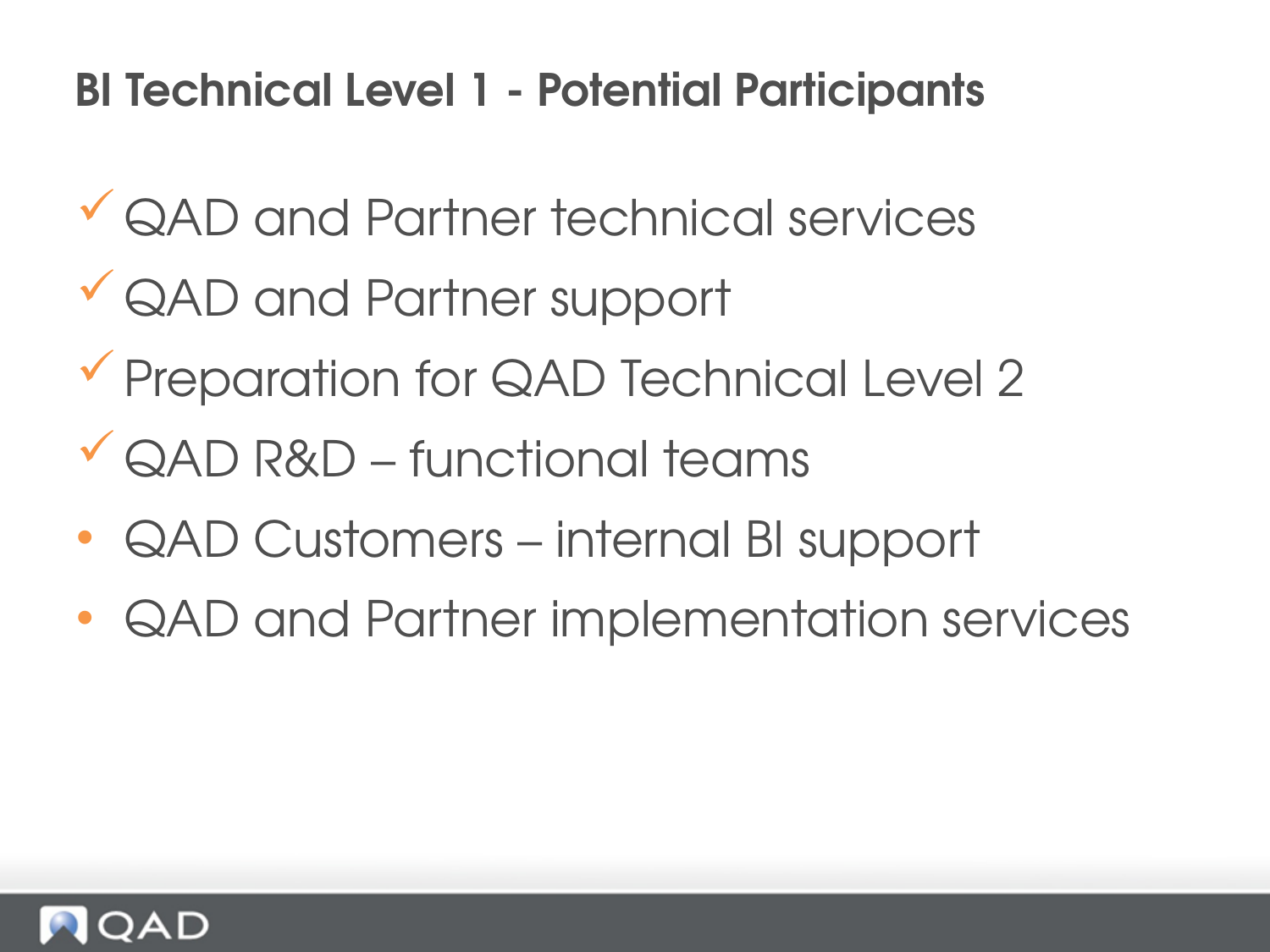

# BI Technical Level 1 - Potential Participants
QAD and Partner technical services
QAD and Partner support
Preparation for QAD Technical Level 2
QAD R&D – functional teams
QAD Customers – internal BI support
QAD and Partner implementation services